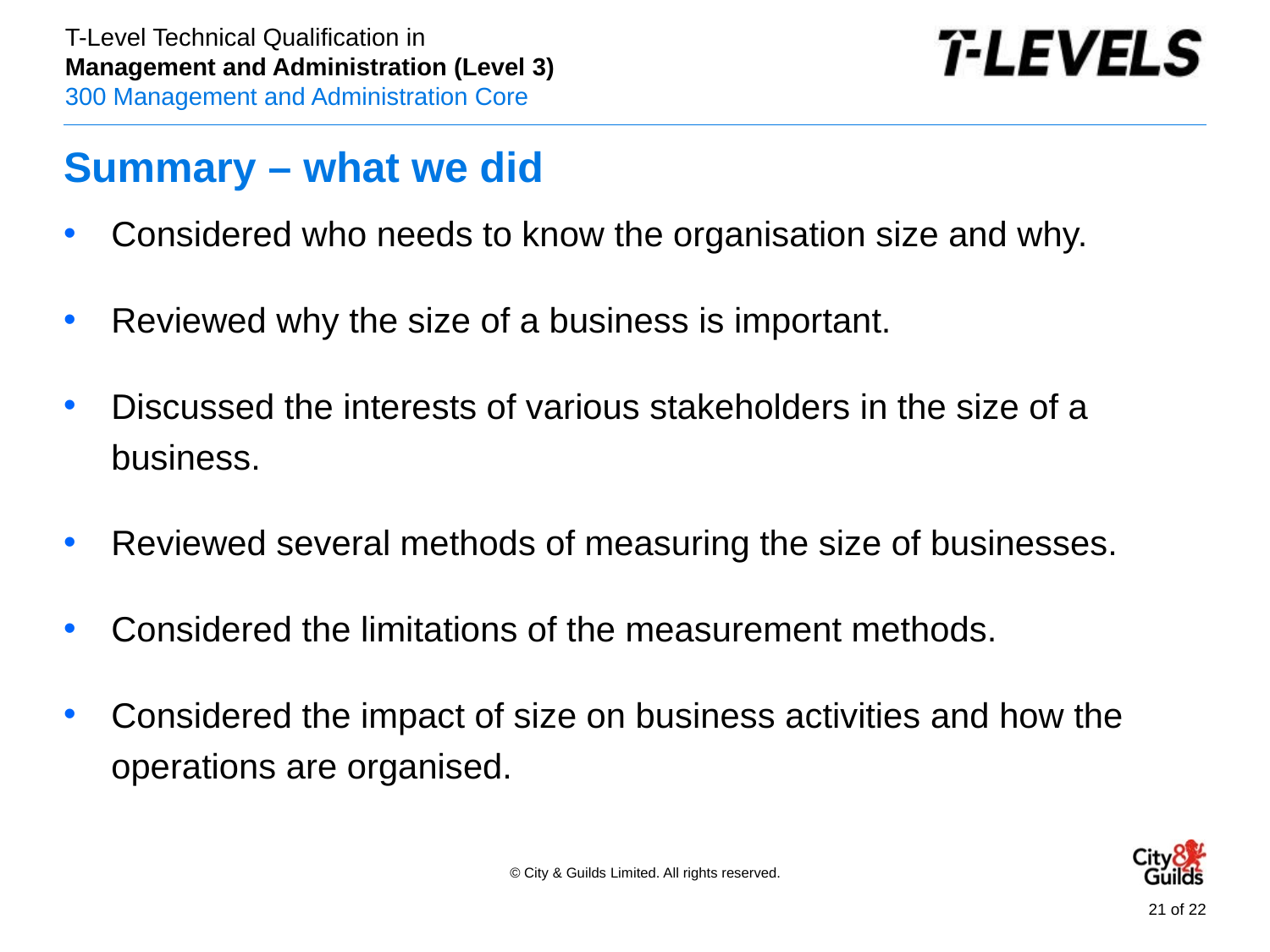

# Summary – what we did
Considered who needs to know the organisation size and why.
Reviewed why the size of a business is important.
Discussed the interests of various stakeholders in the size of a business.
Reviewed several methods of measuring the size of businesses.
Considered the limitations of the measurement methods.
Considered the impact of size on business activities and how the operations are organised.